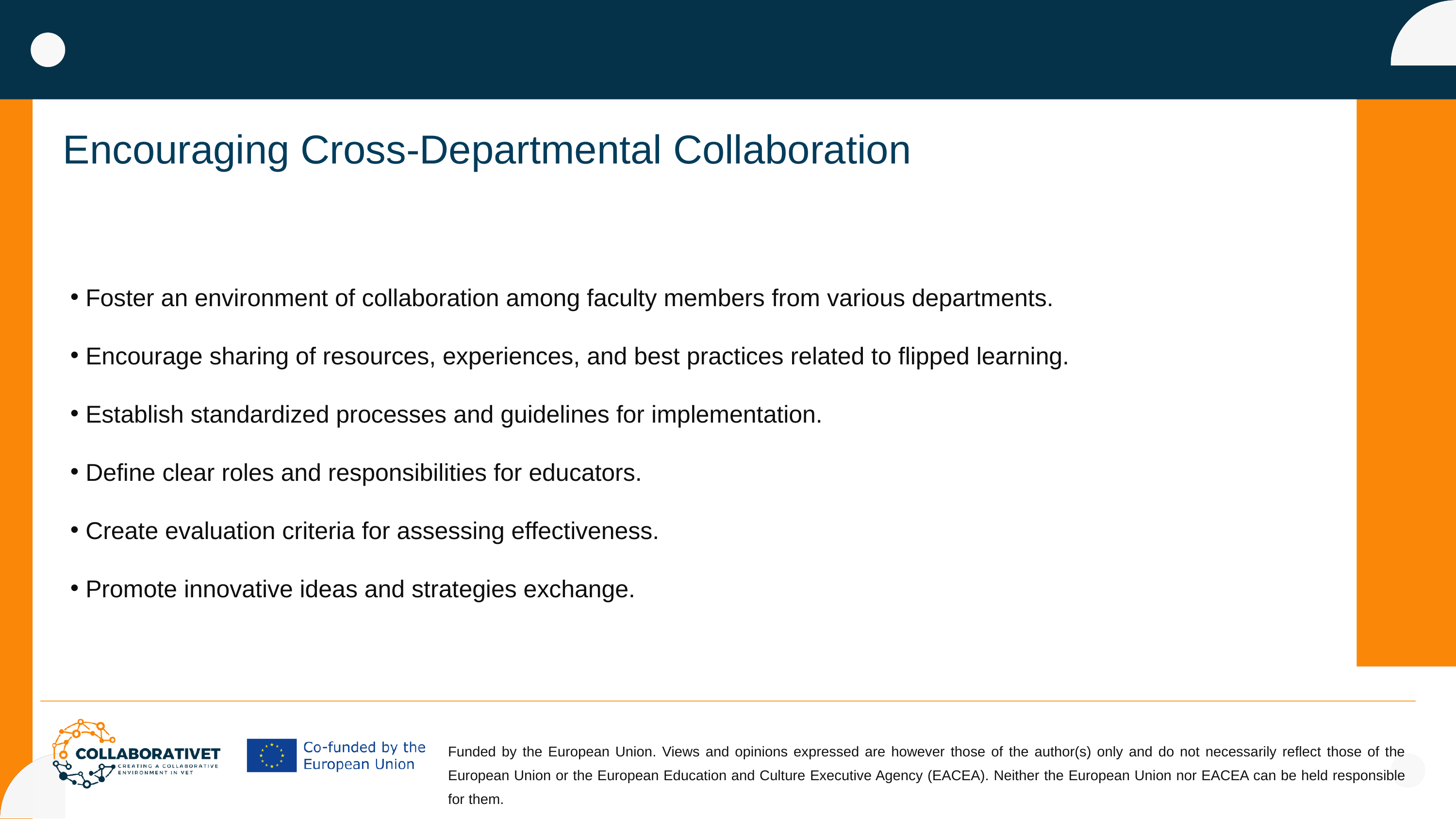

Encouraging Cross-Departmental Collaboration
 Foster an environment of collaboration among faculty members from various departments.
 Encourage sharing of resources, experiences, and best practices related to flipped learning.
 Establish standardized processes and guidelines for implementation.
 Define clear roles and responsibilities for educators.
 Create evaluation criteria for assessing effectiveness.
 Promote innovative ideas and strategies exchange.

Funded by the European Union. Views and opinions expressed are however those of the author(s) only and do not necessarily reflect those of the European Union or the European Education and Culture Executive Agency (EACEA). Neither the European Union nor EACEA can be held responsible for them.